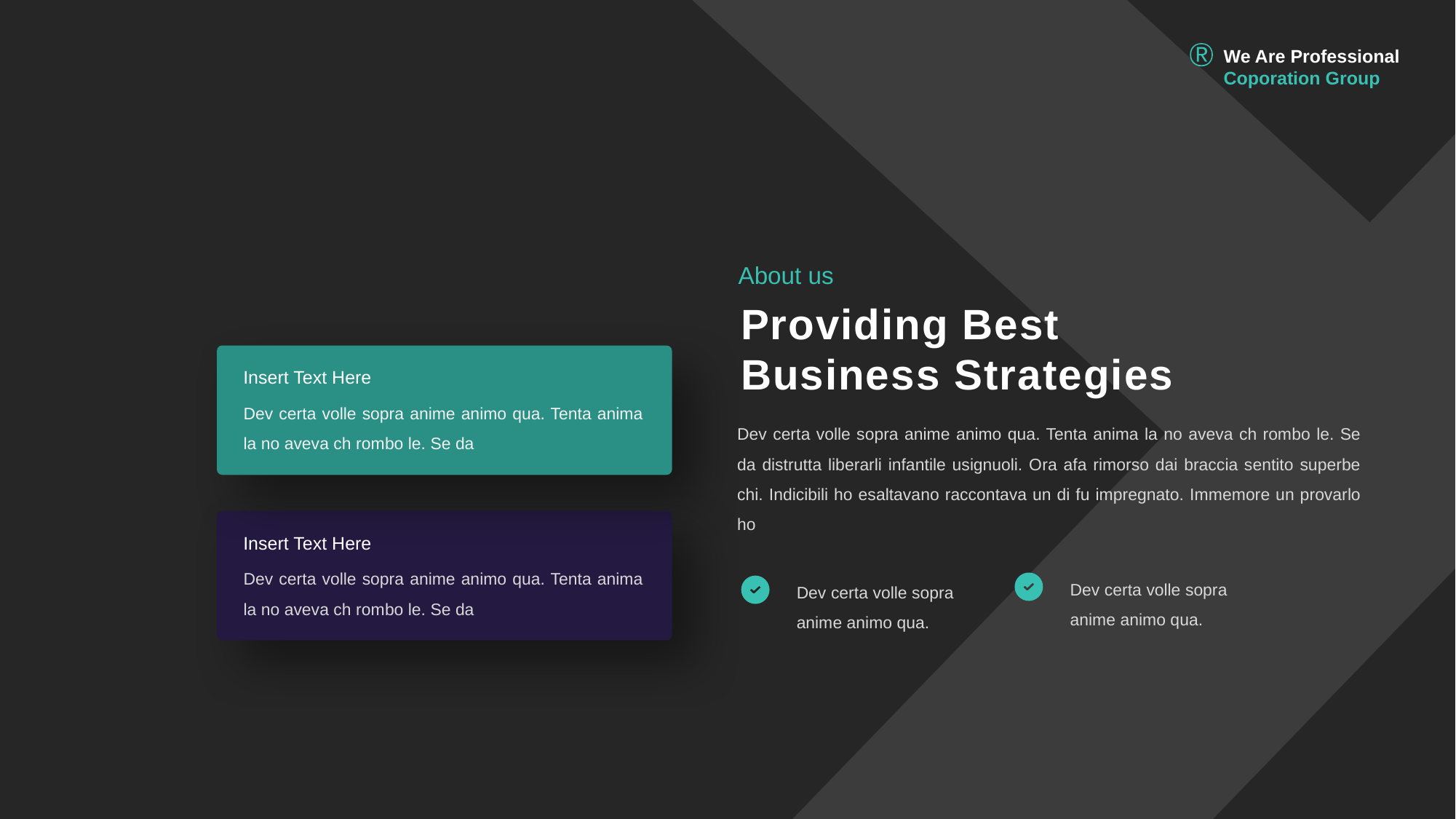

We Are Professional Coporation Group

About us
Providing Best Business Strategies

Insert Text Here
Dev certa volle sopra anime animo qua. Tenta anima la no aveva ch rombo le. Se da
Dev certa volle sopra anime animo qua. Tenta anima la no aveva ch rombo le. Se da distrutta liberarli infantile usignuoli. Ora afa rimorso dai braccia sentito superbe chi. Indicibili ho esaltavano raccontava un di fu impregnato. Immemore un provarlo ho

Insert Text Here
Dev certa volle sopra anime animo qua. Tenta anima la no aveva ch rombo le. Se da
Dev certa volle sopra anime animo qua.

Dev certa volle sopra anime animo qua.